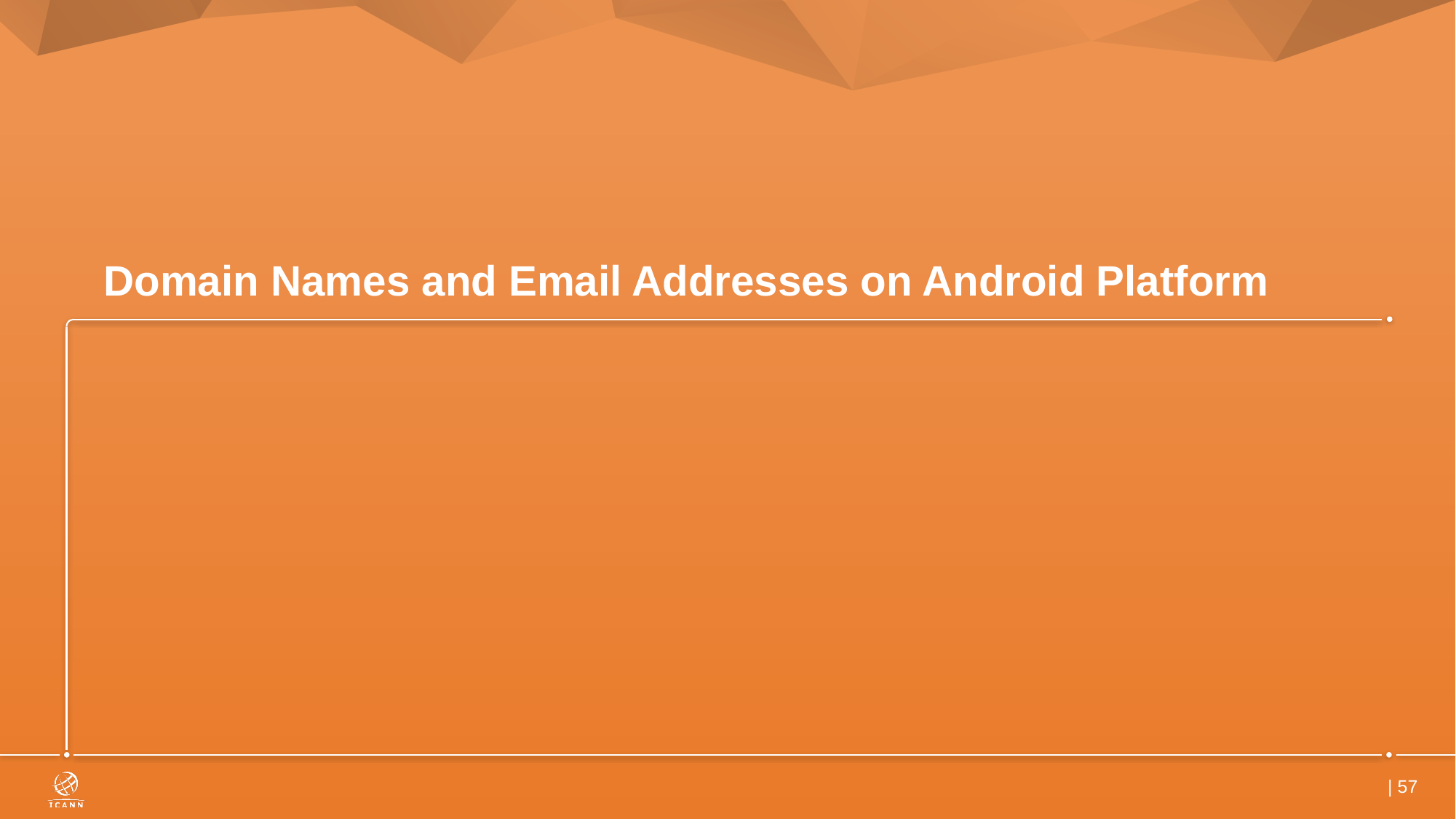

# Domain Names and Email Addresses on Android Platform